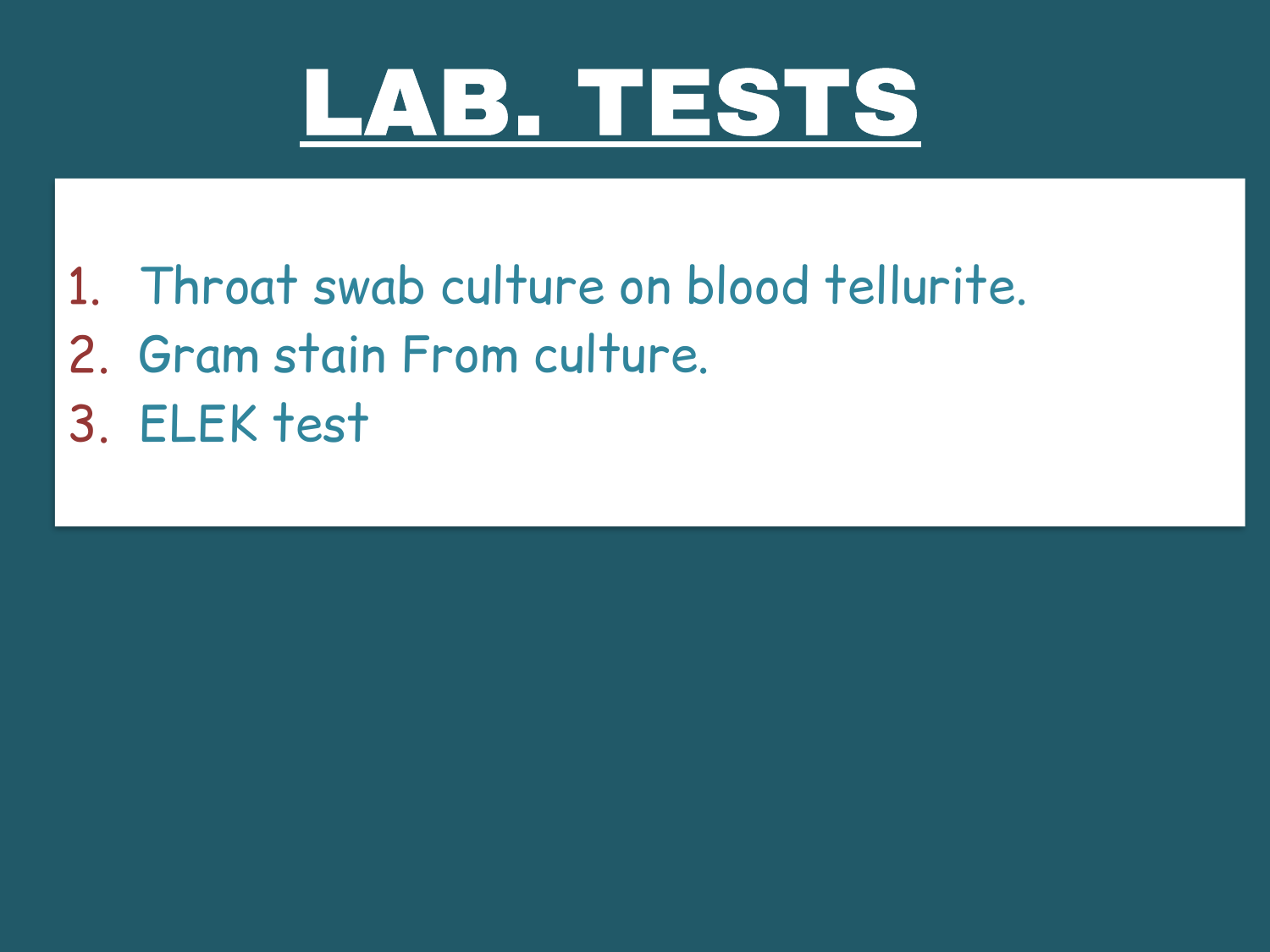

LAB. TESTS

Throat swab culture on blood tellurite.
Gram stain From culture.
ELEK test